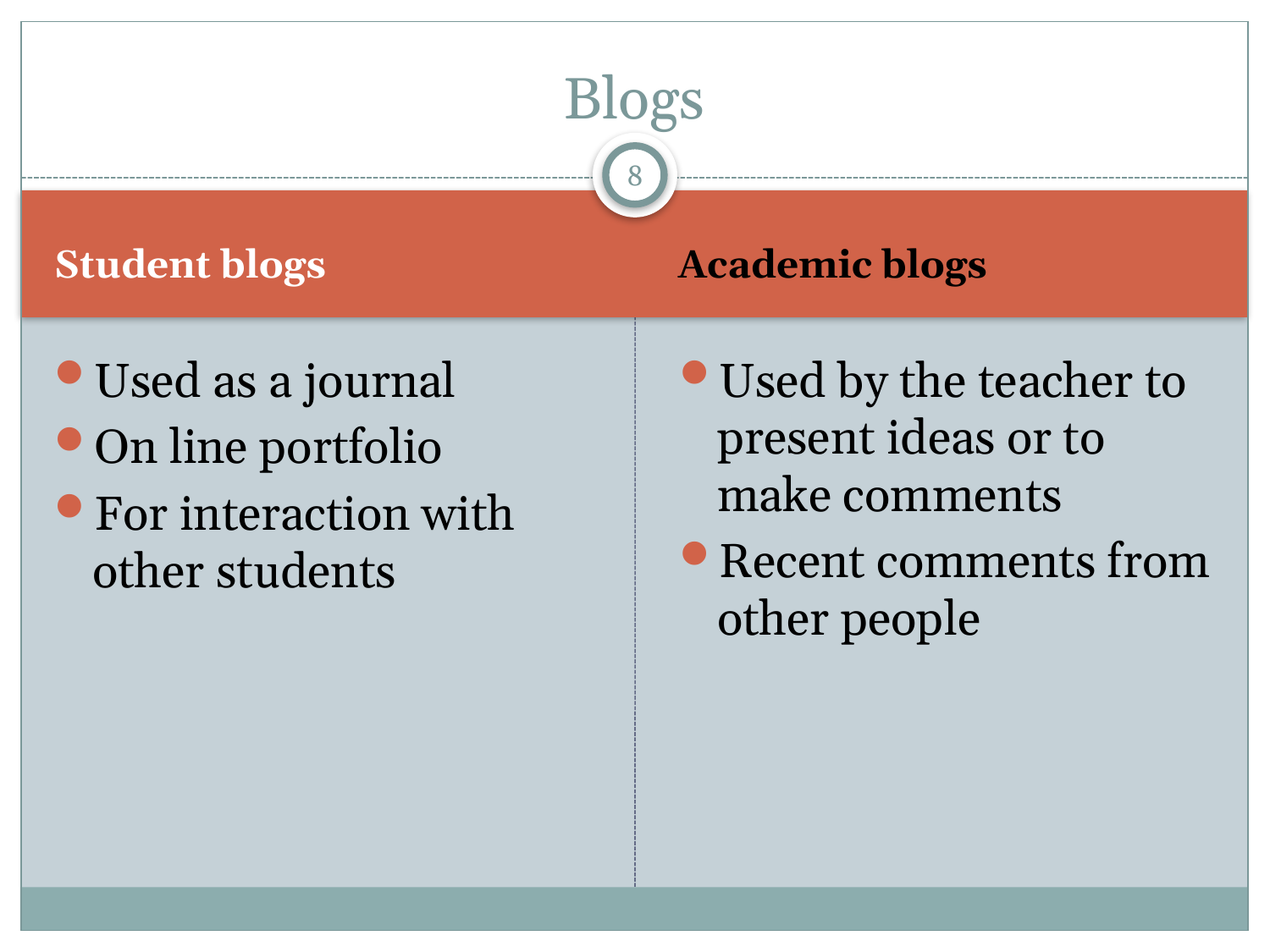

# Blogs
8
Student blogs
Academic blogs
Used as a journal
On line portfolio
For interaction with other students

Used by the teacher to present ideas or to make comments
Recent comments from other people